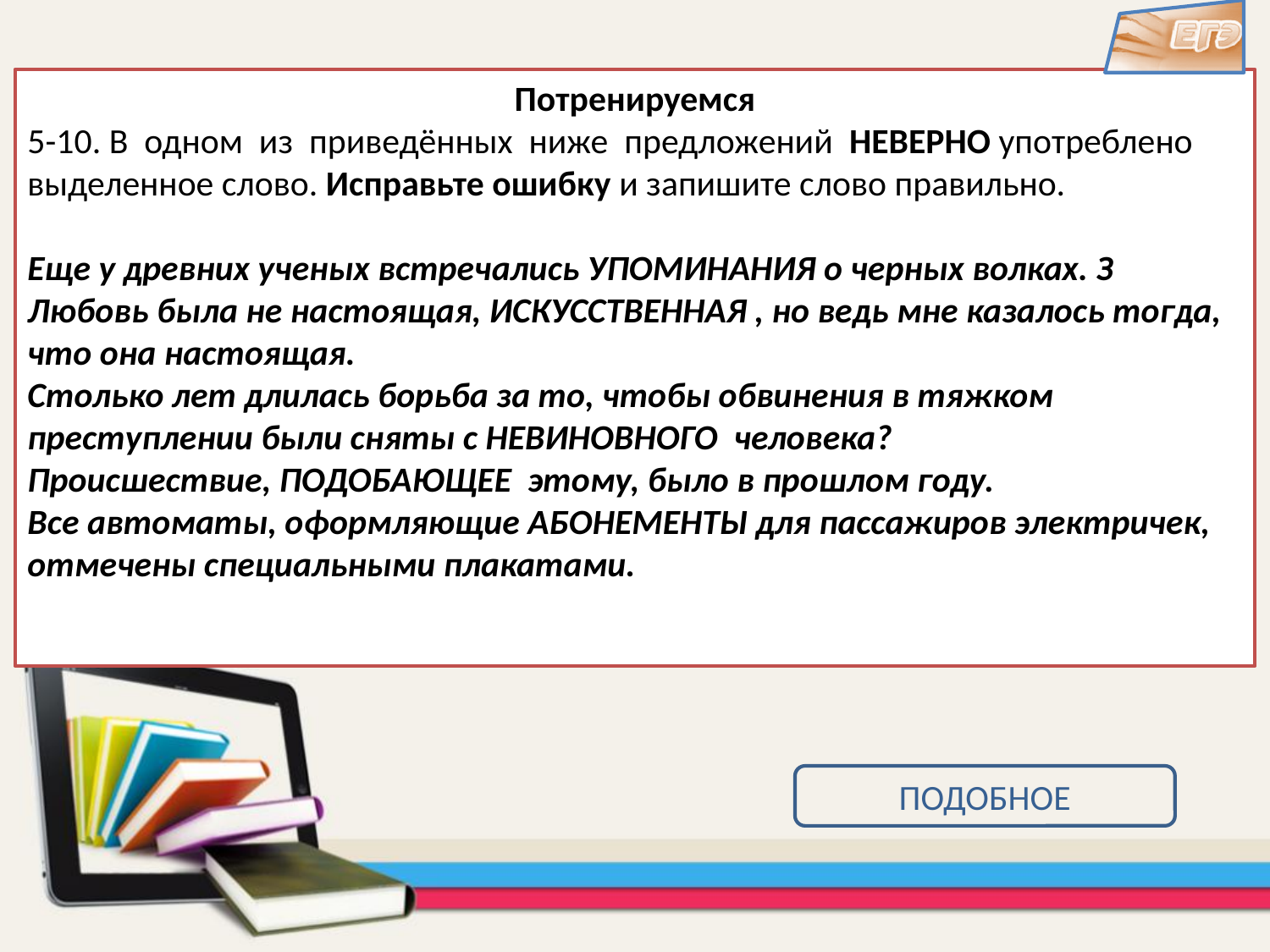

Потренируемся
5-10. В  одном  из  приведённых  ниже  предложений  НЕВЕРНО употреблено выделенное слово. Исправьте ошибку и запишите слово правильно.

Еще у древних ученых встречались УПОМИНАНИЯ о черных волках. З
Любовь была не настоящая, ИСКУССТВЕННАЯ , но ведь мне казалось тогда, что она настоящая.
Столько лет длилась борьба за то, чтобы обвинения в тяжком преступлении были сняты с НЕВИНОВНОГО  человека?
Происшествие, ПОДОБАЮЩЕЕ  этому, было в прошлом году.
Все автоматы, оформляющие АБОНЕМЕНТЫ для пассажиров электричек, отмечены специальными плакатами.

ПОДОБНОЕ